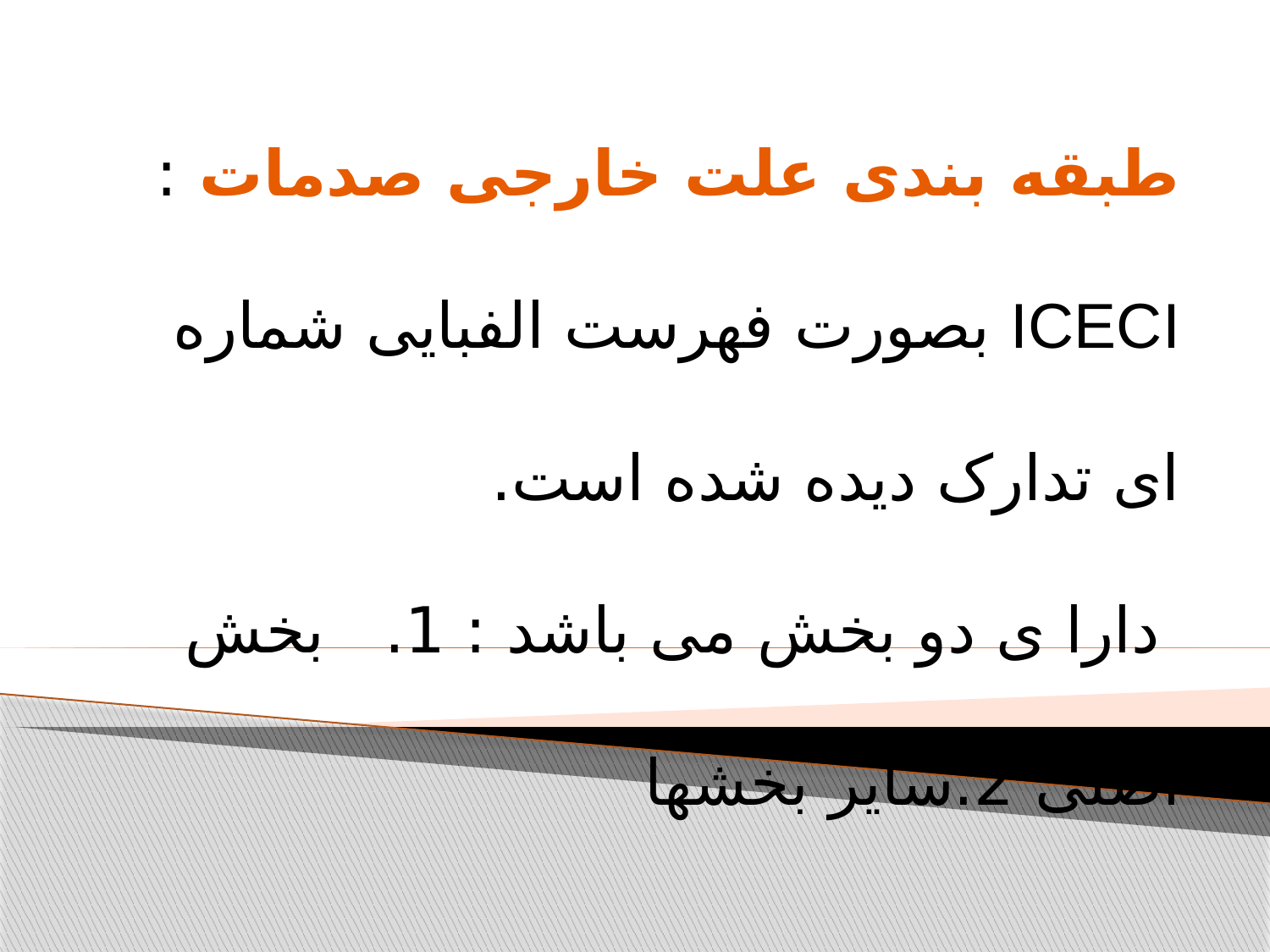

طبقه بندی علت خارجی صدمات :
ICECI بصورت فهرست الفبایی شماره ای تدارک دیده شده است.
 دارا ی دو بخش می باشد : 1.   بخش اصلی 2.سایر بخشها